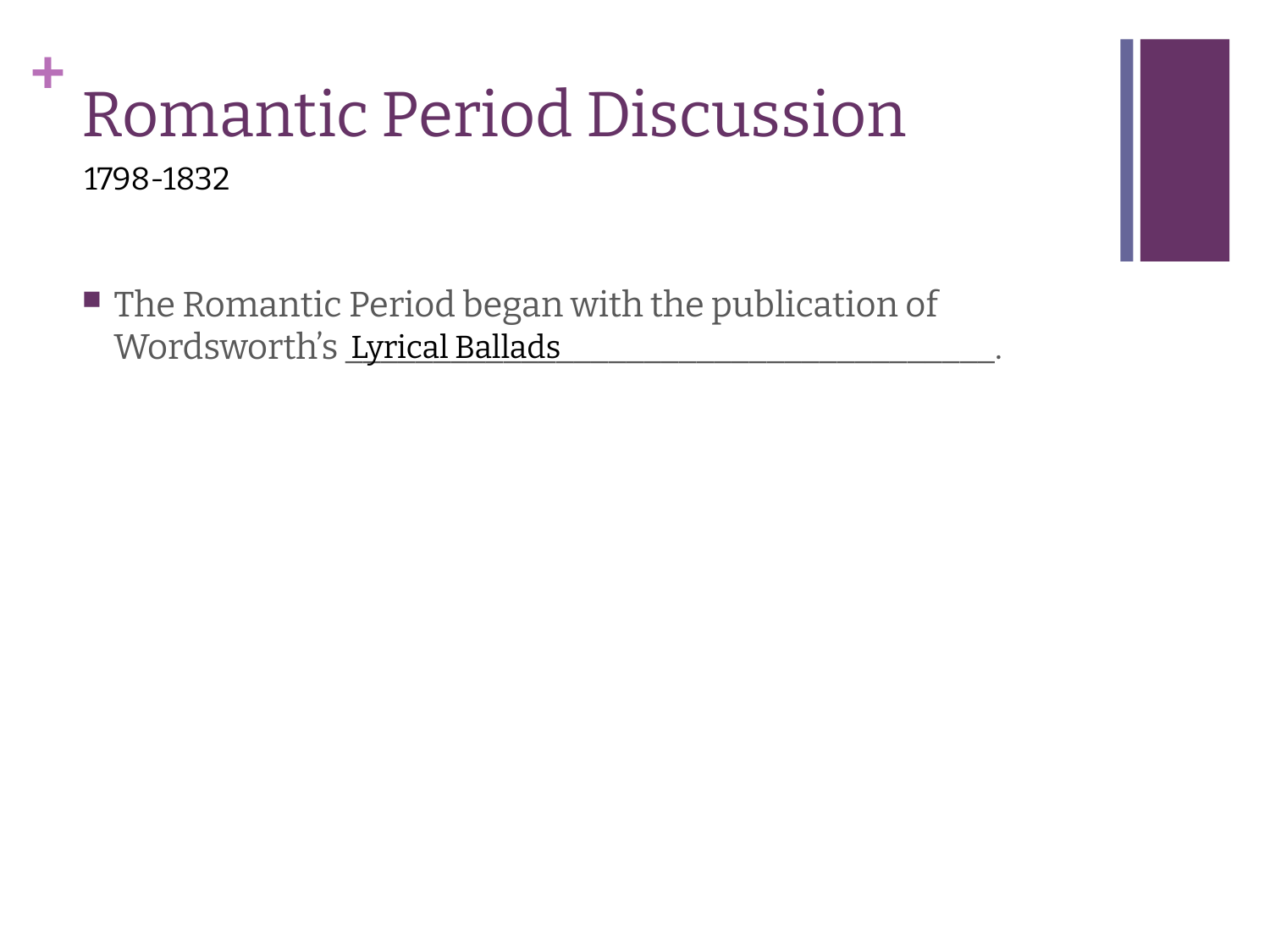

# Romantic Period Discussion
1798-1832
The Romantic Period began with the publication of Wordsworth’s _____________________________________.
Lyrical Ballads